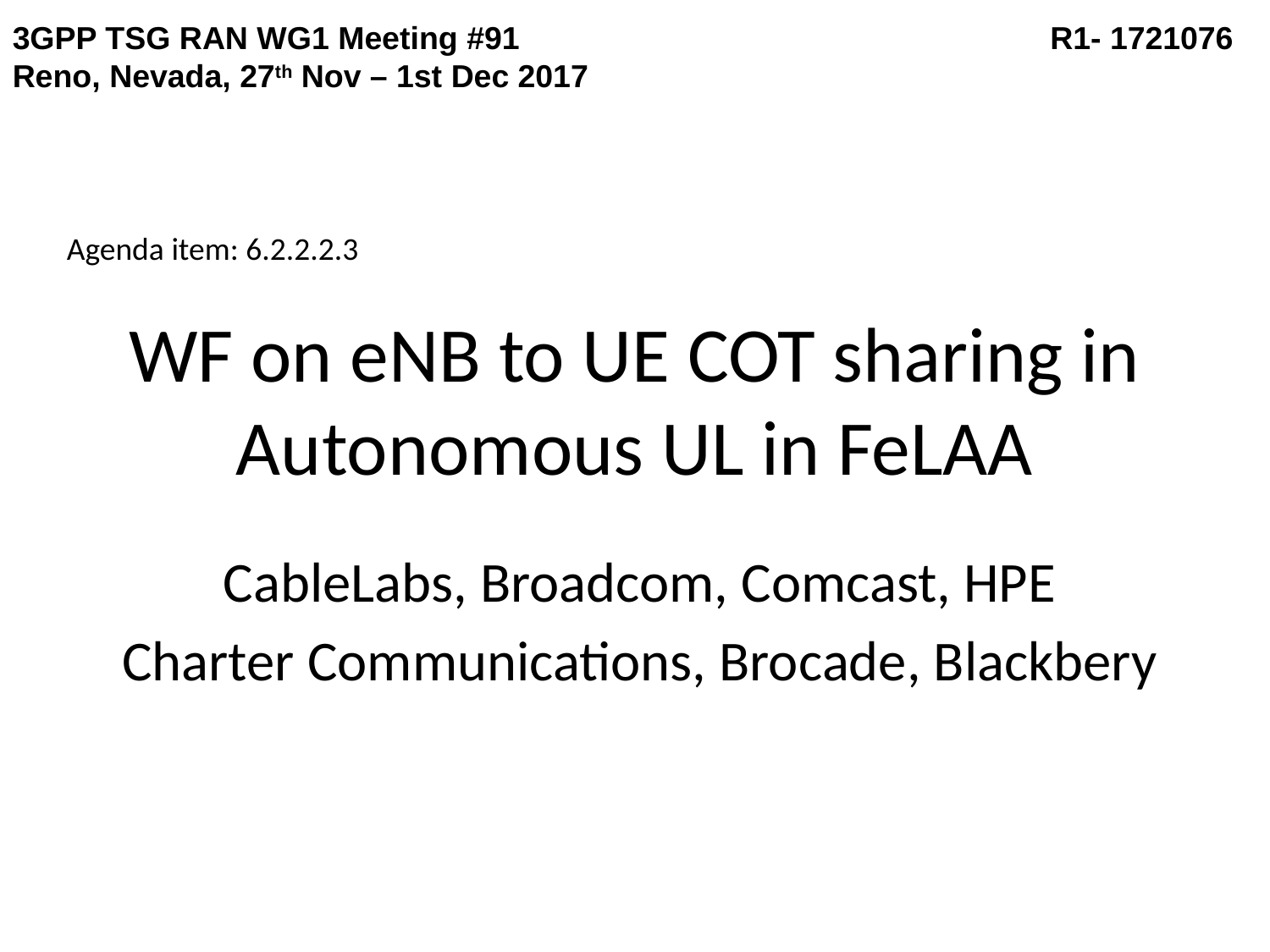

3GPP TSG RAN WG1 Meeting #91	R1- 1721076
Reno, Nevada, 27th Nov – 1st Dec 2017
Agenda item: 6.2.2.2.3
# WF on eNB to UE COT sharing in Autonomous UL in FeLAA
CableLabs, Broadcom, Comcast, HPE
Charter Communications, Brocade, Blackbery